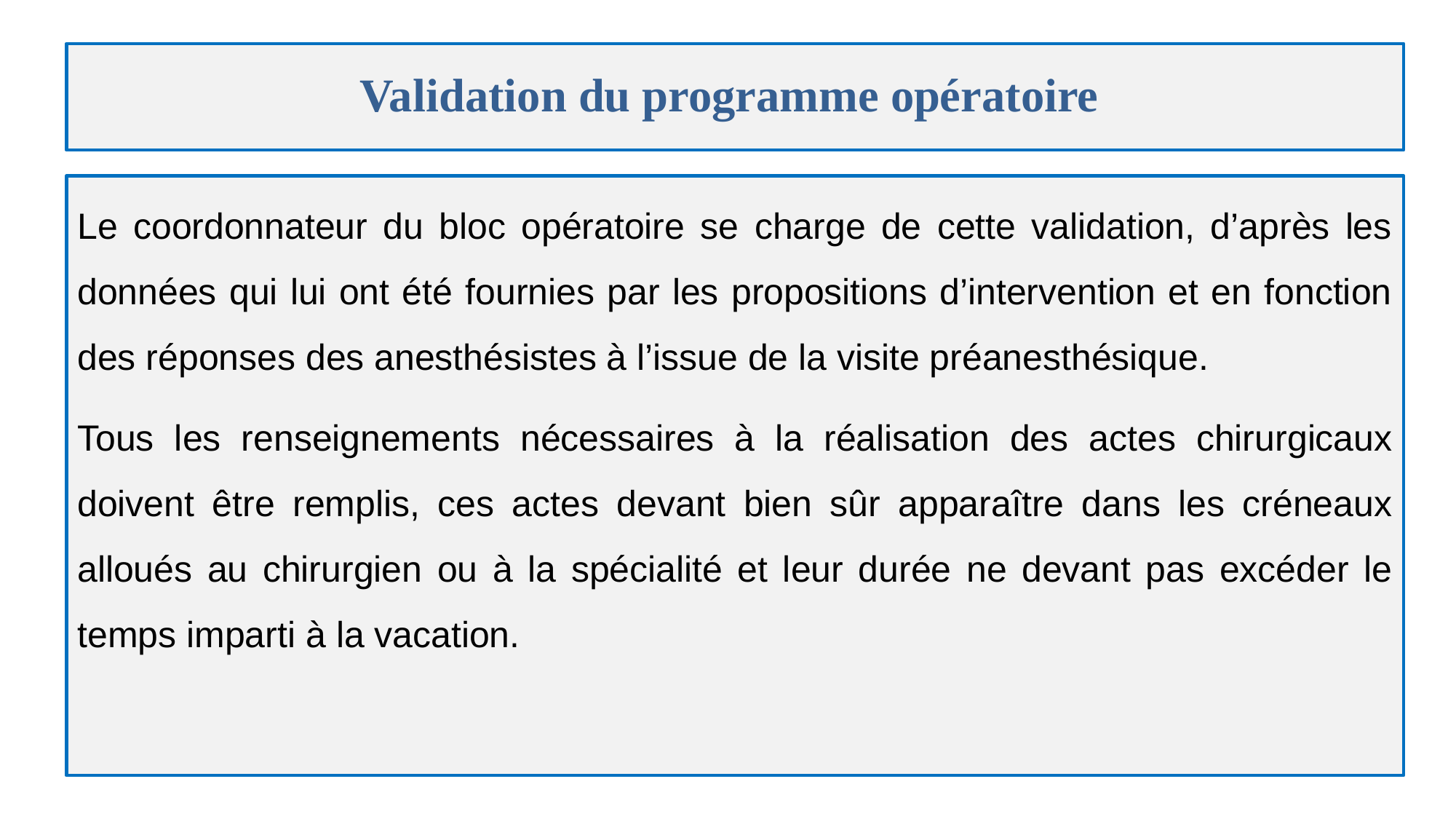

# Validation du programme opératoire
Le coordonnateur du bloc opératoire se charge de cette validation, d’après les données qui lui ont été fournies par les propositions d’intervention et en fonction des réponses des anesthésistes à l’issue de la visite préanesthésique.
Tous les renseignements nécessaires à la réalisation des actes chirurgicaux doivent être remplis, ces actes devant bien sûr apparaître dans les créneaux alloués au chirurgien ou à la spécialité et leur durée ne devant pas excéder le temps imparti à la vacation.